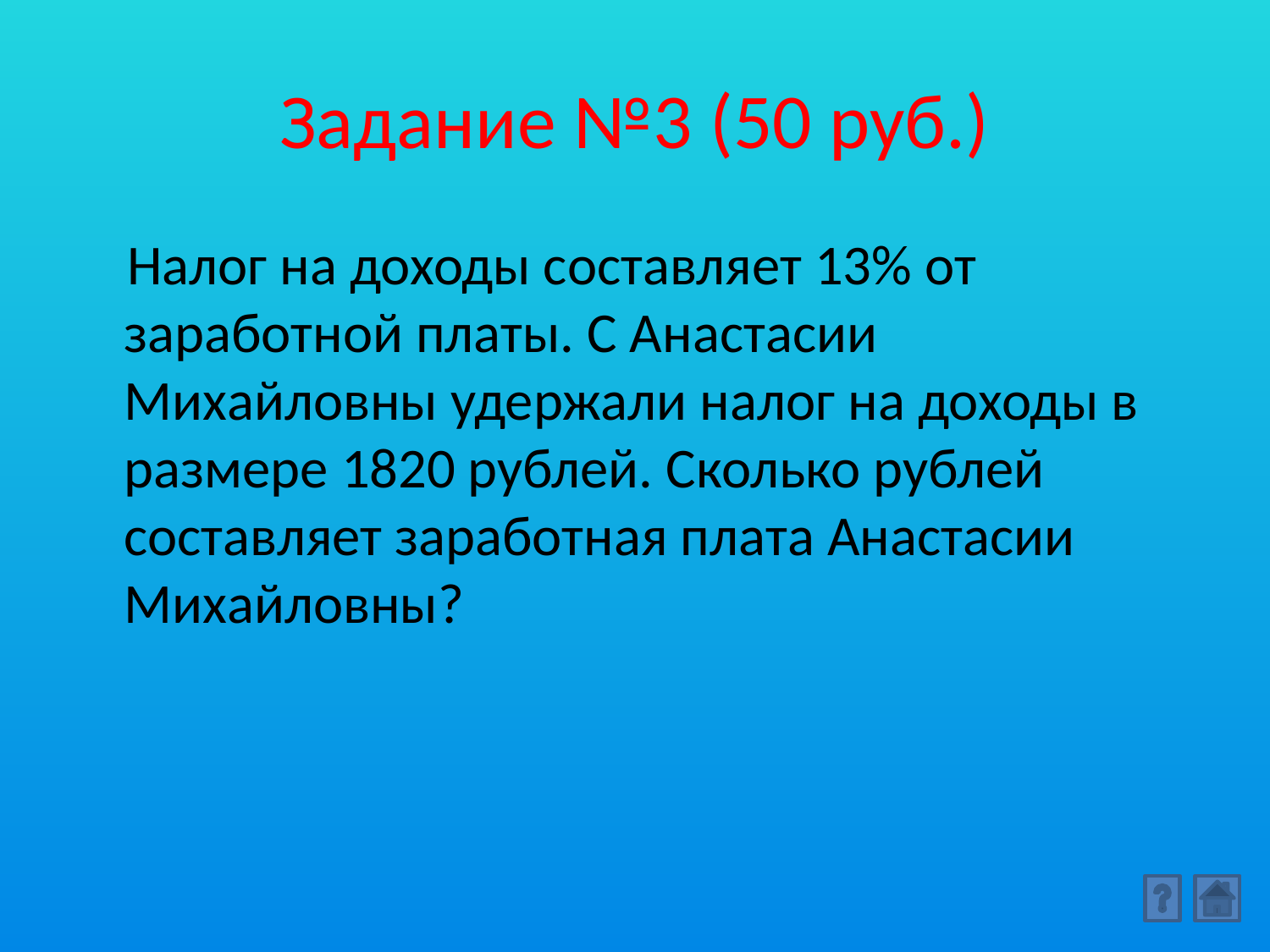

# Задание №3 (50 руб.)
    Налог на доходы составляет 13% от заработной платы. С Анастасии Михайловны удержали налог на доходы в размере 1820 рублей. Сколько рублей составляет заработная плата Анастасии Михайловны?